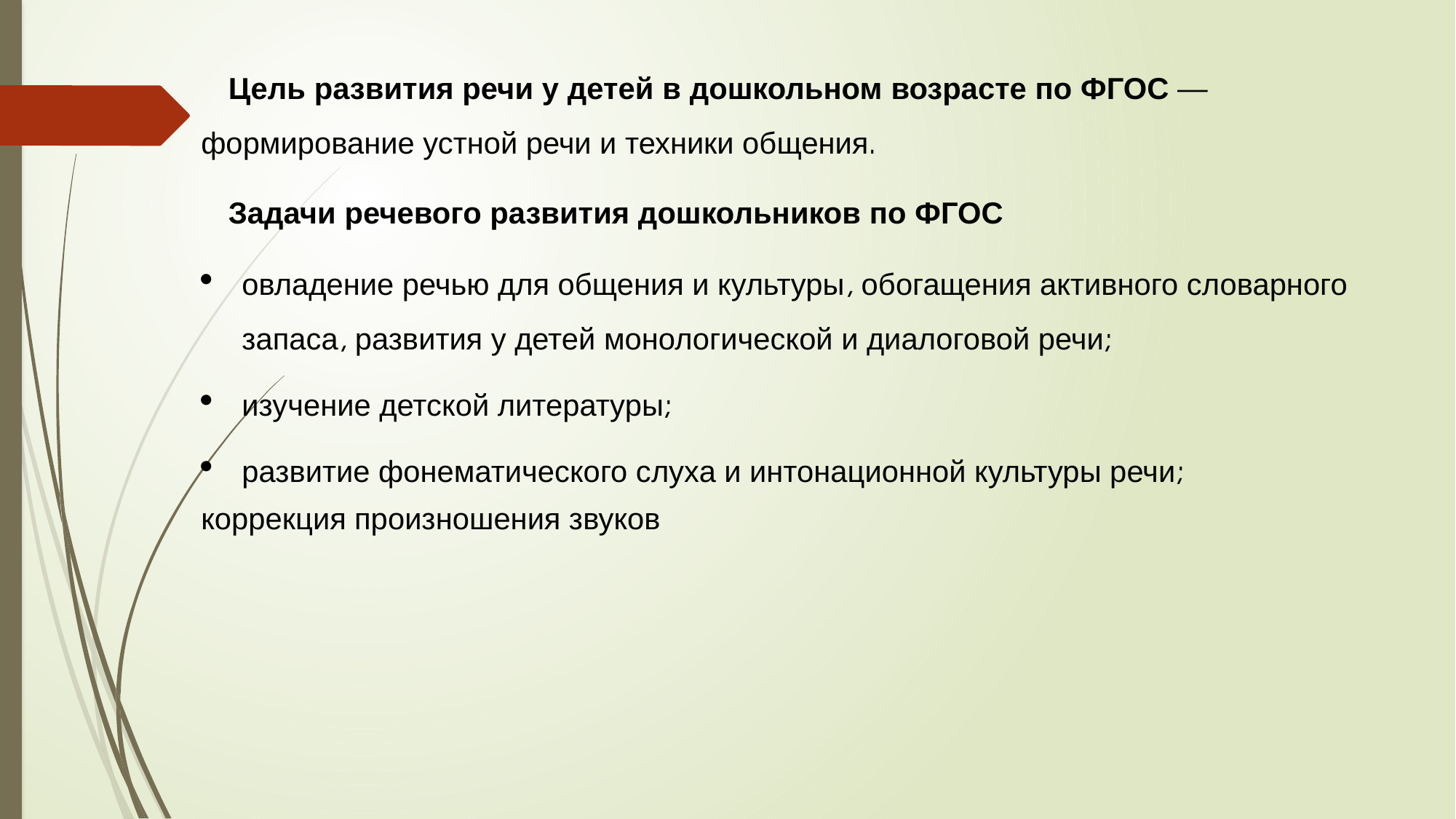

Цель развития речи у детей в дошкольном возрасте по ФГОС — формирование устной речи и техники общения.
Задачи речевого развития дошкольников по ФГОС
овладение речью для общения и культуры, обогащения активного словарного запаса, развития у детей монологической и диалоговой речи;
изучение детской литературы;
развитие фонематического слуха и интонационной культуры речи;
коррекция произношения звуков